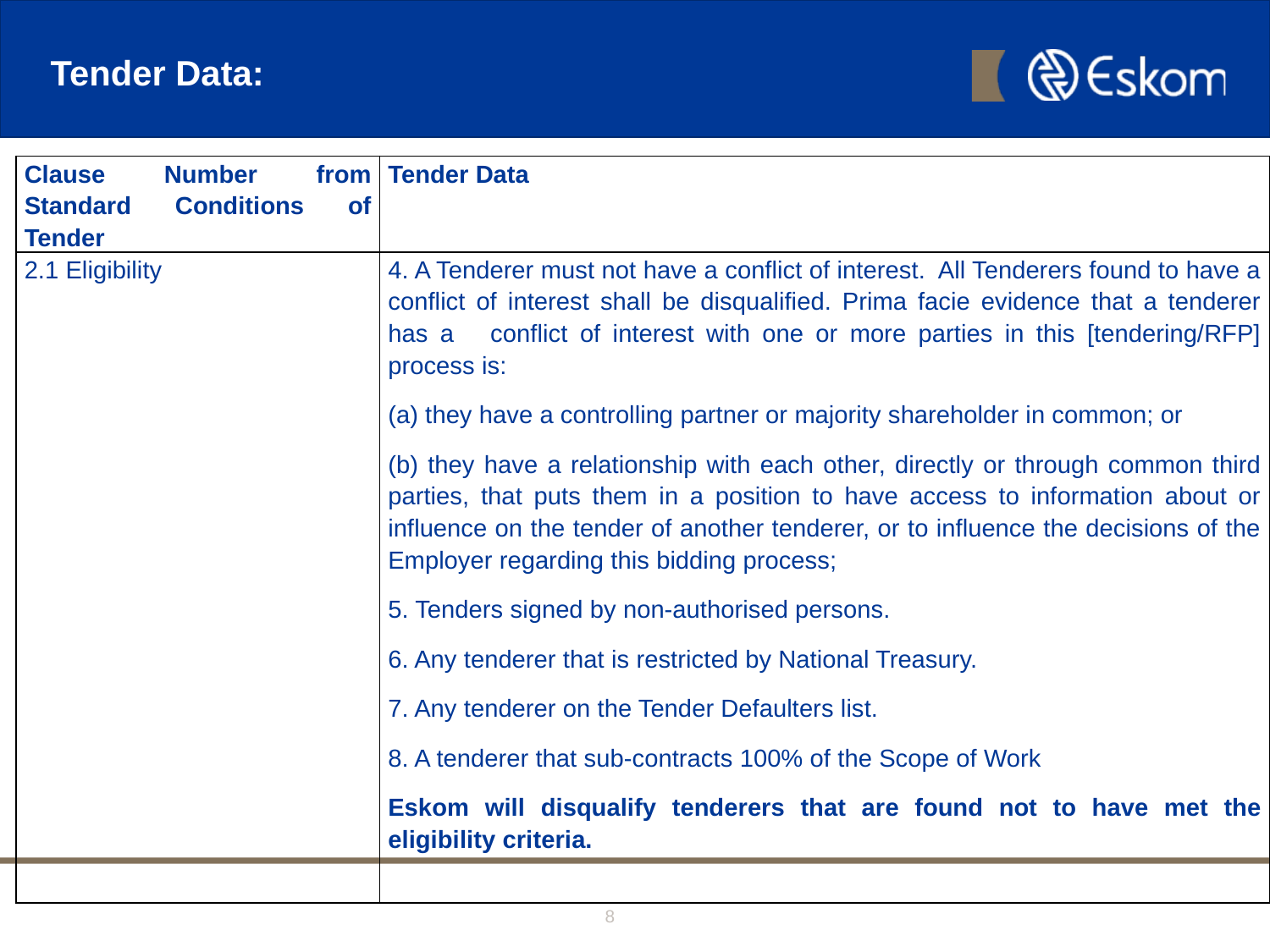

# Tender Data:
| Clause Number from Standard Conditions of Tender | Tender Data |
| --- | --- |
| 2.1 Eligibility | 4. A Tenderer must not have a conflict of interest. All Tenderers found to have a conflict of interest shall be disqualified. Prima facie evidence that a tenderer has a conflict of interest with one or more parties in this [tendering/RFP] process is: (a) they have a controlling partner or majority shareholder in common; or (b) they have a relationship with each other, directly or through common third parties, that puts them in a position to have access to information about or influence on the tender of another tenderer, or to influence the decisions of the Employer regarding this bidding process; 5. Tenders signed by non-authorised persons. 6. Any tenderer that is restricted by National Treasury. 7. Any tenderer on the Tender Defaulters list. 8. A tenderer that sub-contracts 100% of the Scope of Work Eskom will disqualify tenderers that are found not to have met the eligibility criteria. |

8